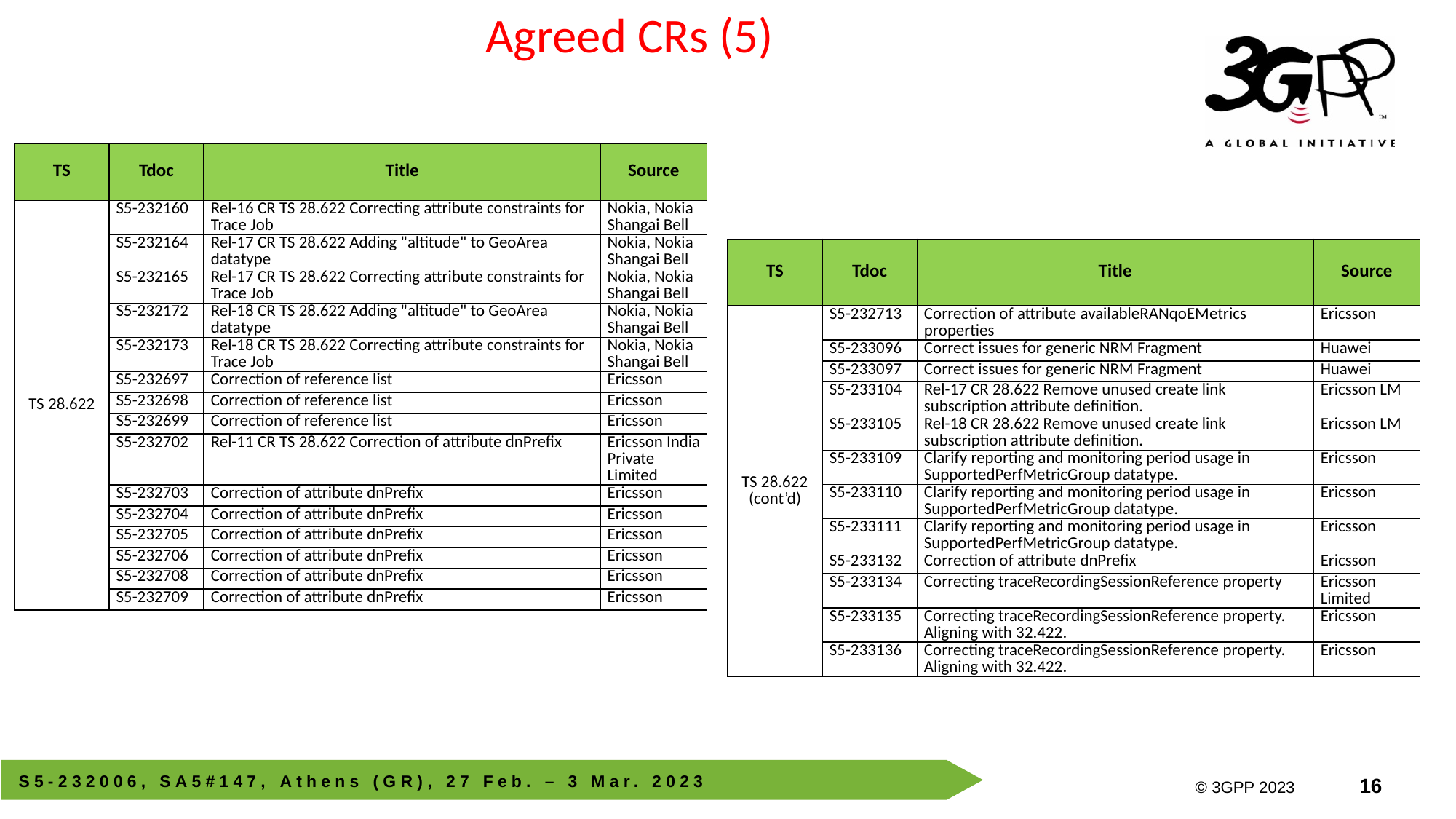

Agreed CRs (5)
| TS | Tdoc | Title | Source |
| --- | --- | --- | --- |
| TS 28.622 | S5-232160 | Rel-16 CR TS 28.622 Correcting attribute constraints for Trace Job | Nokia, Nokia Shangai Bell |
|  | S5-232164 | Rel-17 CR TS 28.622 Adding "altitude" to GeoArea datatype | Nokia, Nokia Shangai Bell |
|  | S5-232165 | Rel-17 CR TS 28.622 Correcting attribute constraints for Trace Job | Nokia, Nokia Shangai Bell |
|  | S5-232172 | Rel-18 CR TS 28.622 Adding "altitude" to GeoArea datatype | Nokia, Nokia Shangai Bell |
|  | S5-232173 | Rel-18 CR TS 28.622 Correcting attribute constraints for Trace Job | Nokia, Nokia Shangai Bell |
|  | S5-232697 | Correction of reference list | Ericsson |
|  | S5-232698 | Correction of reference list | Ericsson |
|  | S5-232699 | Correction of reference list | Ericsson |
|  | S5-232702 | Rel-11 CR TS 28.622 Correction of attribute dnPrefix | Ericsson India Private Limited |
|  | S5-232703 | Correction of attribute dnPrefix | Ericsson |
|  | S5-232704 | Correction of attribute dnPrefix | Ericsson |
|  | S5-232705 | Correction of attribute dnPrefix | Ericsson |
|  | S5-232706 | Correction of attribute dnPrefix | Ericsson |
|  | S5-232708 | Correction of attribute dnPrefix | Ericsson |
|  | S5-232709 | Correction of attribute dnPrefix | Ericsson |
| TS | Tdoc | Title | Source |
| --- | --- | --- | --- |
| TS 28.622 (cont’d) | S5-232713 | Correction of attribute availableRANqoEMetrics properties | Ericsson |
|  | S5-233096 | Correct issues for generic NRM Fragment | Huawei |
|  | S5-233097 | Correct issues for generic NRM Fragment | Huawei |
|  | S5-233104 | Rel-17 CR 28.622 Remove unused create link subscription attribute definition. | Ericsson LM |
|  | S5-233105 | Rel-18 CR 28.622 Remove unused create link subscription attribute definition. | Ericsson LM |
|  | S5-233109 | Clarify reporting and monitoring period usage in SupportedPerfMetricGroup datatype. | Ericsson |
|  | S5-233110 | Clarify reporting and monitoring period usage in SupportedPerfMetricGroup datatype. | Ericsson |
|  | S5-233111 | Clarify reporting and monitoring period usage in SupportedPerfMetricGroup datatype. | Ericsson |
|  | S5-233132 | Correction of attribute dnPrefix | Ericsson |
|  | S5-233134 | Correcting traceRecordingSessionReference property | Ericsson Limited |
|  | S5-233135 | Correcting traceRecordingSessionReference property. Aligning with 32.422. | Ericsson |
|  | S5-233136 | Correcting traceRecordingSessionReference property. Aligning with 32.422. | Ericsson |